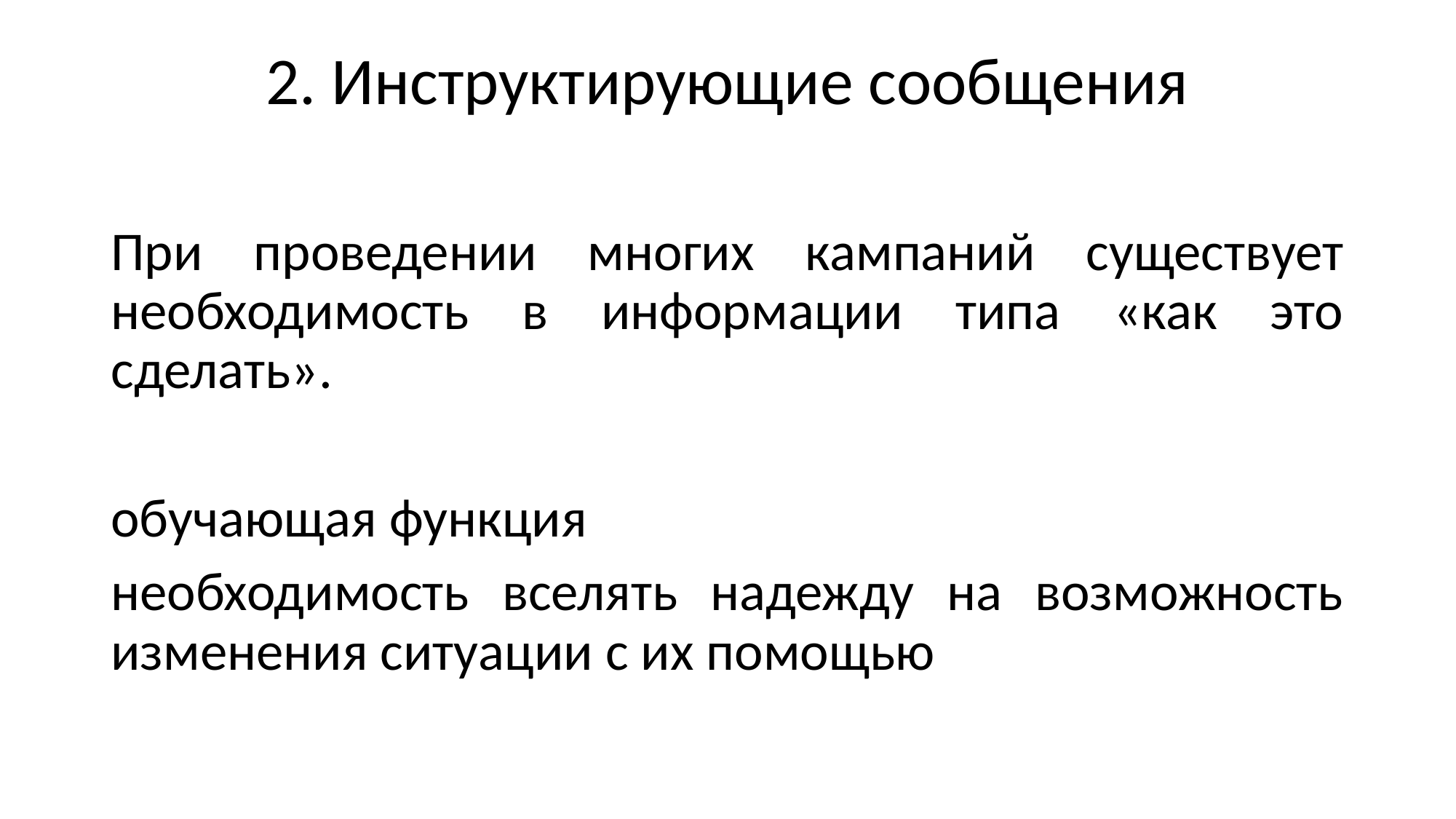

# 2. Инструктирующие сообщения
При проведении многих кампаний существует необходимость в информации типа «как это сделать».

обучающая функция
необходимость вселять надежду на возможность изменения ситуации с их помощью